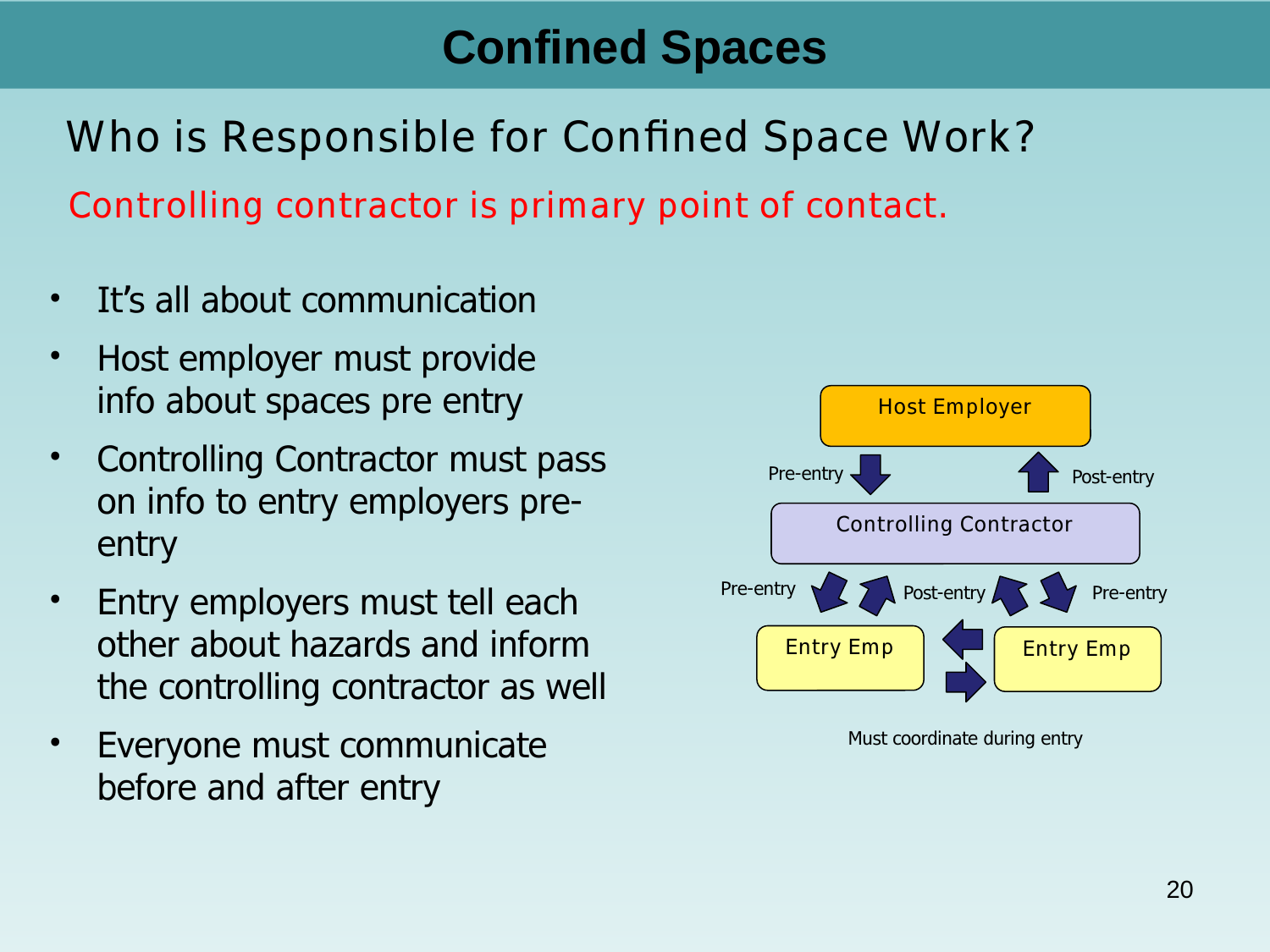

# Confined Spaces
Who is Responsible for Confined Space Work?
Controlling contractor is primary point of contact.
It’s all about communication
Host employer must provide
info about spaces pre entry
Controlling Contractor must pass on info to entry employers pre-entry
Entry employers must tell each
other about hazards and inform
the controlling contractor as well
Everyone must communicate
before and after entry
Host Employer

Pre-entry
Post-entry
Controlling Contractor
Pre-entry

Pre-entry
Post-entry

Entry Emp
Entry Emp

Must coordinate during entry
20